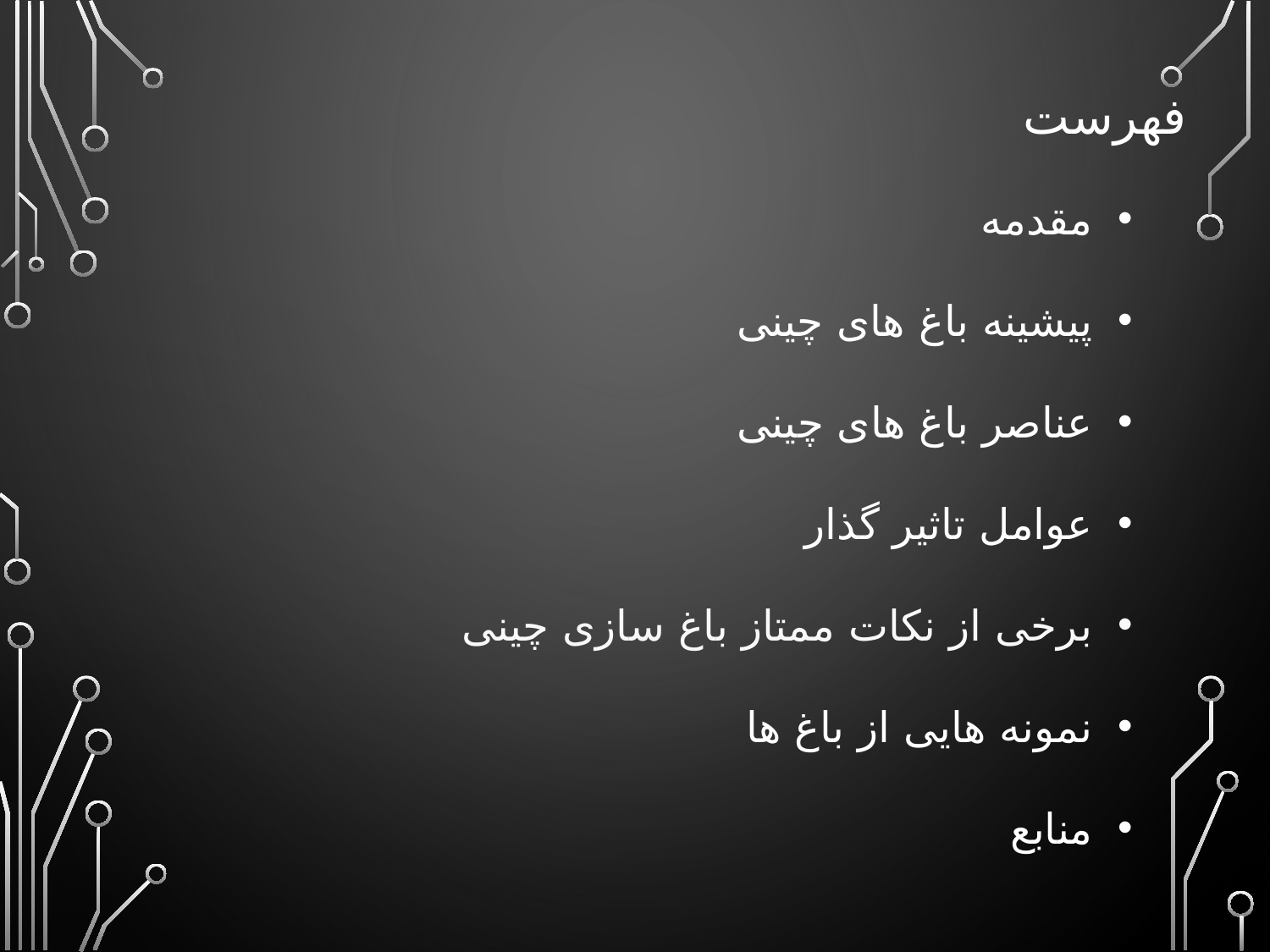

فهرست
مقدمه

پیشینه باغ های چینی

عناصر باغ های چینی

عوامل تاثیر گذار

برخی از نکات ممتاز باغ سازی چینی

نمونه هایی از باغ ها

منابع